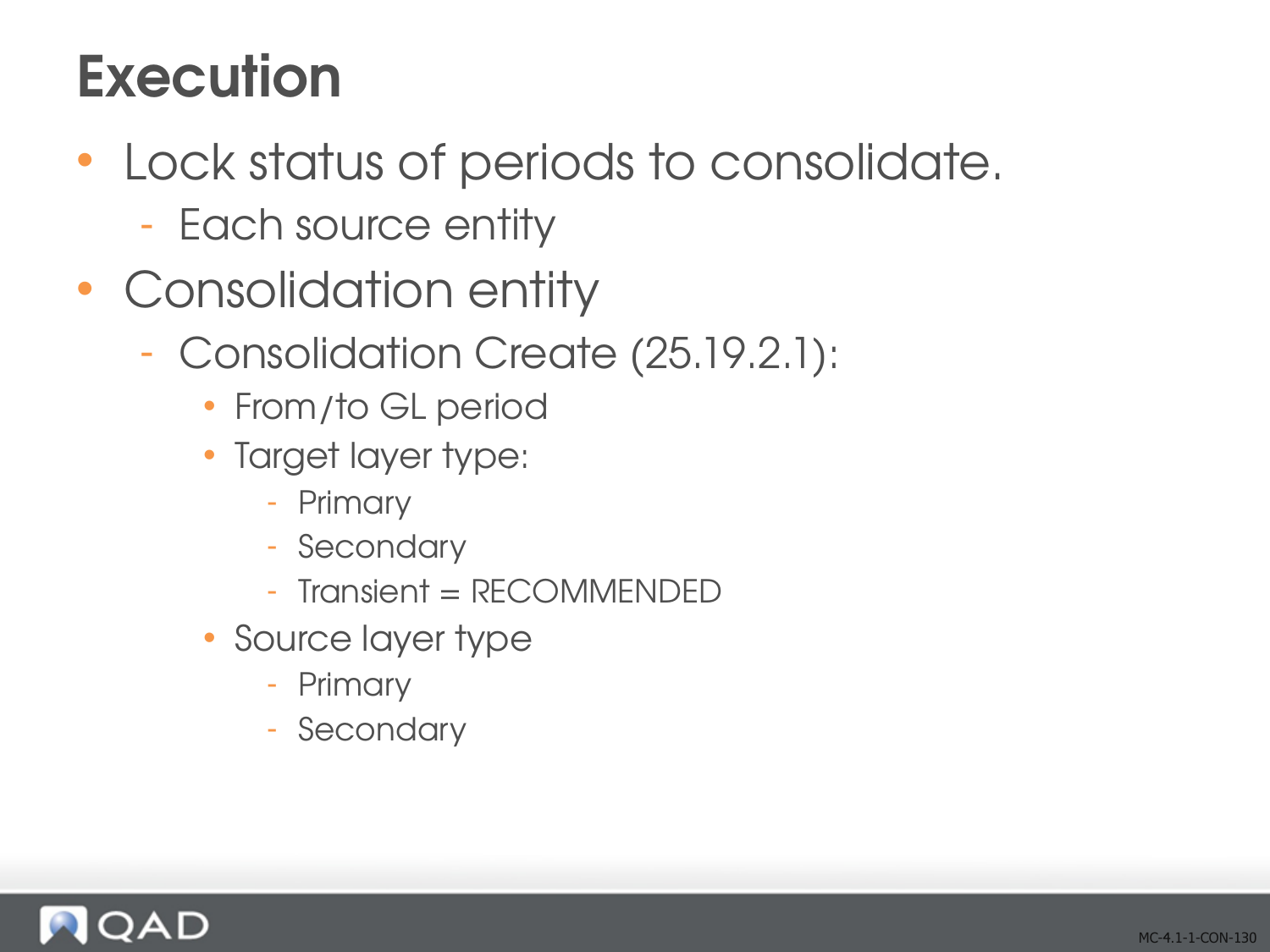

# Execution
Lock status of periods to consolidate.
Each source entity
Consolidation entity
Consolidation Create (25.19.2.1):
From/to GL period
Target layer type:
Primary
Secondary
Transient = RECOMMENDED
Source layer type
Primary
Secondary
MC-4.1-1-CON-130